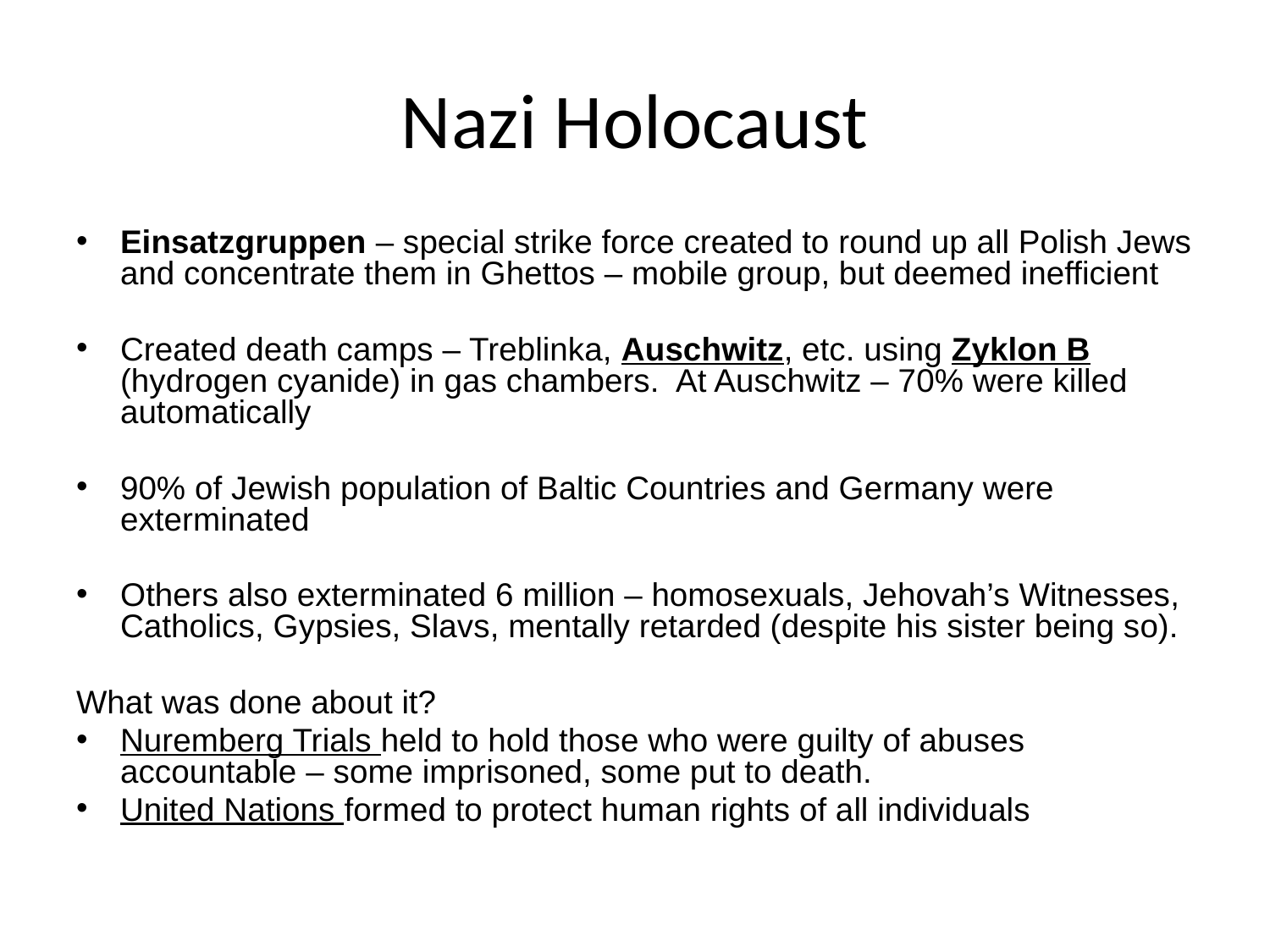

# Nazi Holocaust
Einsatzgruppen – special strike force created to round up all Polish Jews and concentrate them in Ghettos – mobile group, but deemed inefficient

Created death camps – Treblinka, Auschwitz, etc. using Zyklon B (hydrogen cyanide) in gas chambers.  At Auschwitz – 70% were killed automatically

90% of Jewish population of Baltic Countries and Germany were exterminated

Others also exterminated 6 million – homosexuals, Jehovah’s Witnesses, Catholics, Gypsies, Slavs, mentally retarded (despite his sister being so).

What was done about it?
Nuremberg Trials held to hold those who were guilty of abuses accountable – some imprisoned, some put to death.
United Nations formed to protect human rights of all individuals